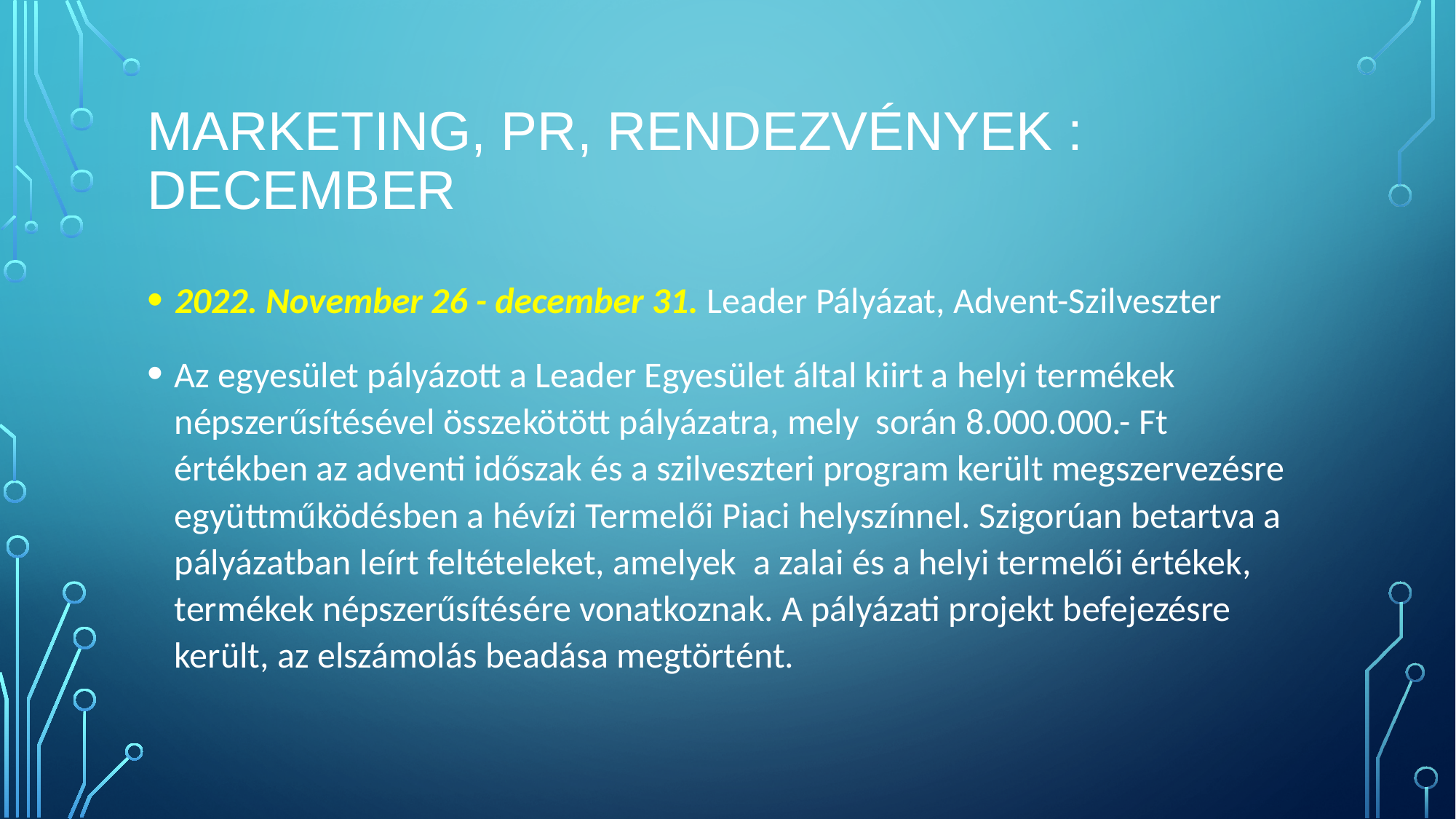

# Marketing, PR, Rendezvények : December
2022. November 26 - december 31. Leader Pályázat, Advent-Szilveszter
Az egyesület pályázott a Leader Egyesület által kiirt a helyi termékek népszerűsítésével összekötött pályázatra, mely  során 8.000.000.- Ft értékben az adventi időszak és a szilveszteri program került megszervezésre  együttműködésben a hévízi Termelői Piaci helyszínnel. Szigorúan betartva a pályázatban leírt feltételeket, amelyek  a zalai és a helyi termelői értékek, termékek népszerűsítésére vonatkoznak. A pályázati projekt befejezésre került, az elszámolás beadása megtörtént.